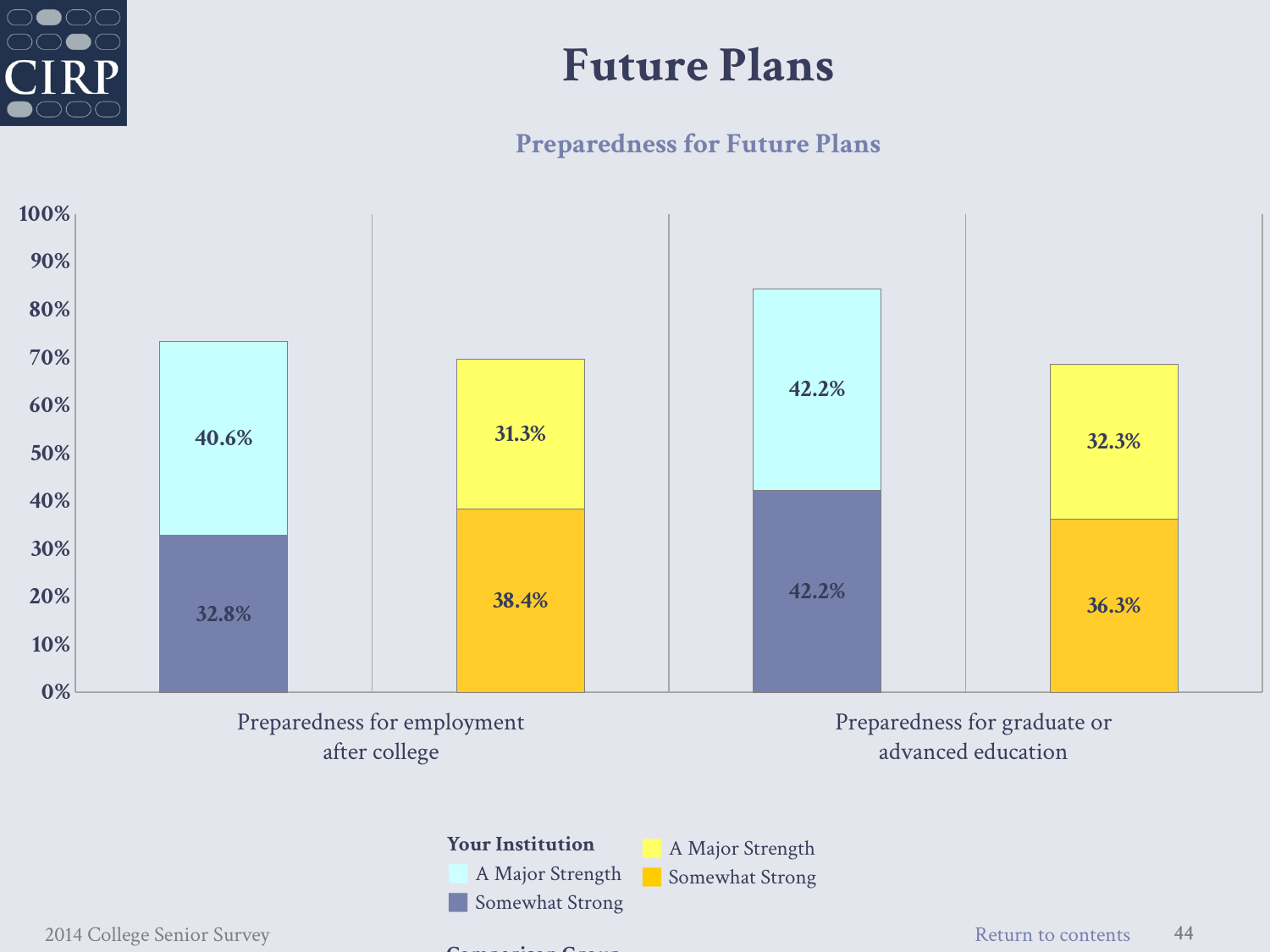

Future Plans
Preparedness for Future Plans

### Chart

| Category | stronger | much stronger |
|---|---|---|
| Preparedness for employment after college | 0.328 | 0.406 |
| comp | 0.384 | 0.313 |
| Preparedness for graduate or advanced education | 0.422 | 0.422 |
| comp | 0.363 | 0.323 |
Preparedness for employment after college
Preparedness for graduate or advanced education
Your Institution
■ A Major Strength
■ Somewhat Strong

Comparison Group
■ A Major Strength
■ Somewhat Strong

2014 College Senior Survey
44
44